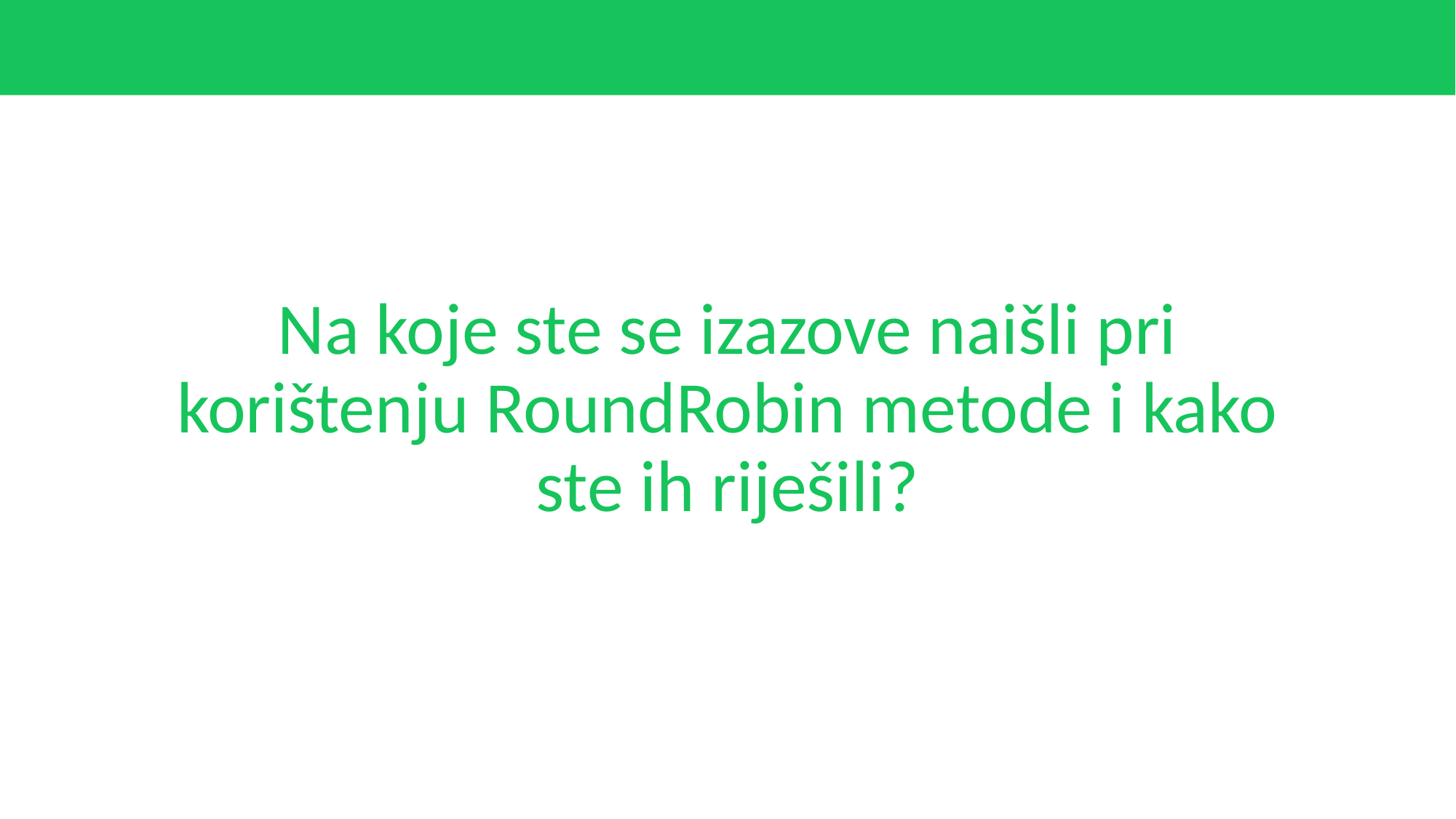

# Na koje ste se izazove naišli pri korištenju RoundRobin metode i kako ste ih riješili?